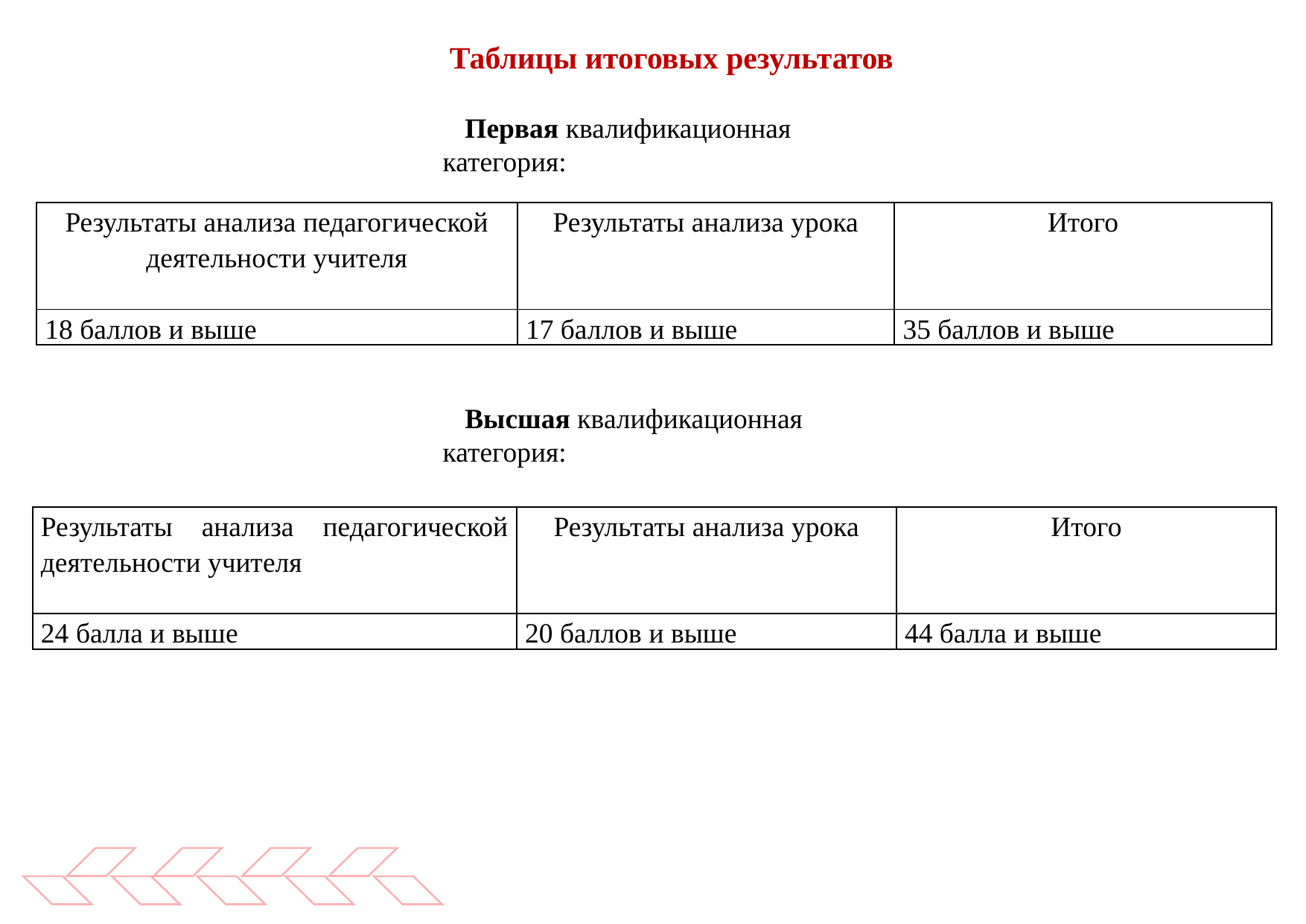

Таблицы итоговых результатов
Первая квалификационная категория:
| Результаты анализа педагогической деятельности учителя | Результаты анализа урока | Итого |
| --- | --- | --- |
| 18 баллов и выше | 17 баллов и выше | 35 баллов и выше |
Высшая квалификационная категория:
| Результаты анализа педагогической деятельности учителя | Результаты анализа урока | Итого |
| --- | --- | --- |
| 24 балла и выше | 20 баллов и выше | 44 балла и выше |